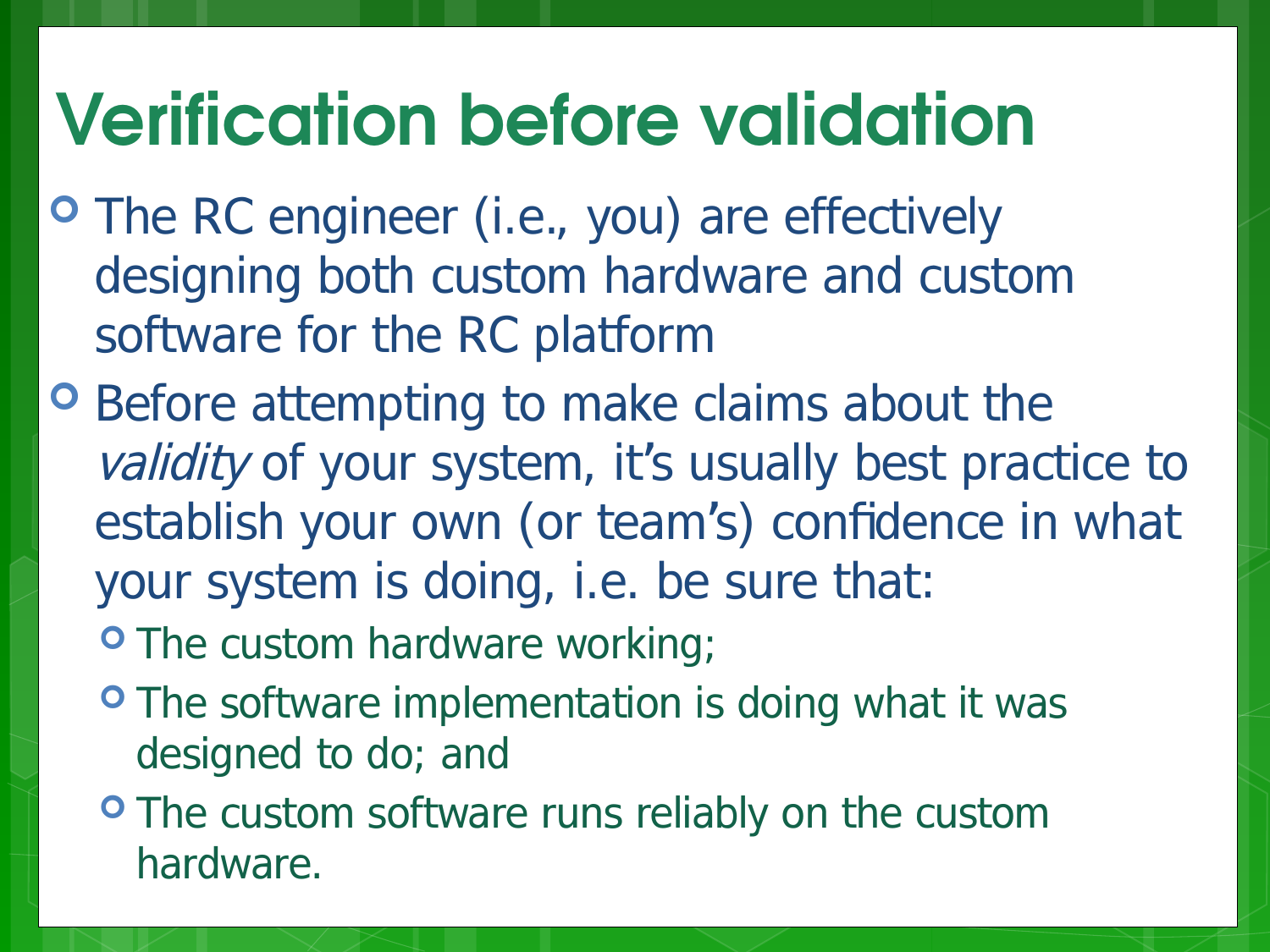

# Verification before validation
The RC engineer (i.e., you) are effectively designing both custom hardware and custom software for the RC platform
Before attempting to make claims about the validity of your system, it’s usually best practice to establish your own (or team’s) confidence in what your system is doing, i.e. be sure that:
The custom hardware working;
The software implementation is doing what it was designed to do; and
The custom software runs reliably on the custom hardware.